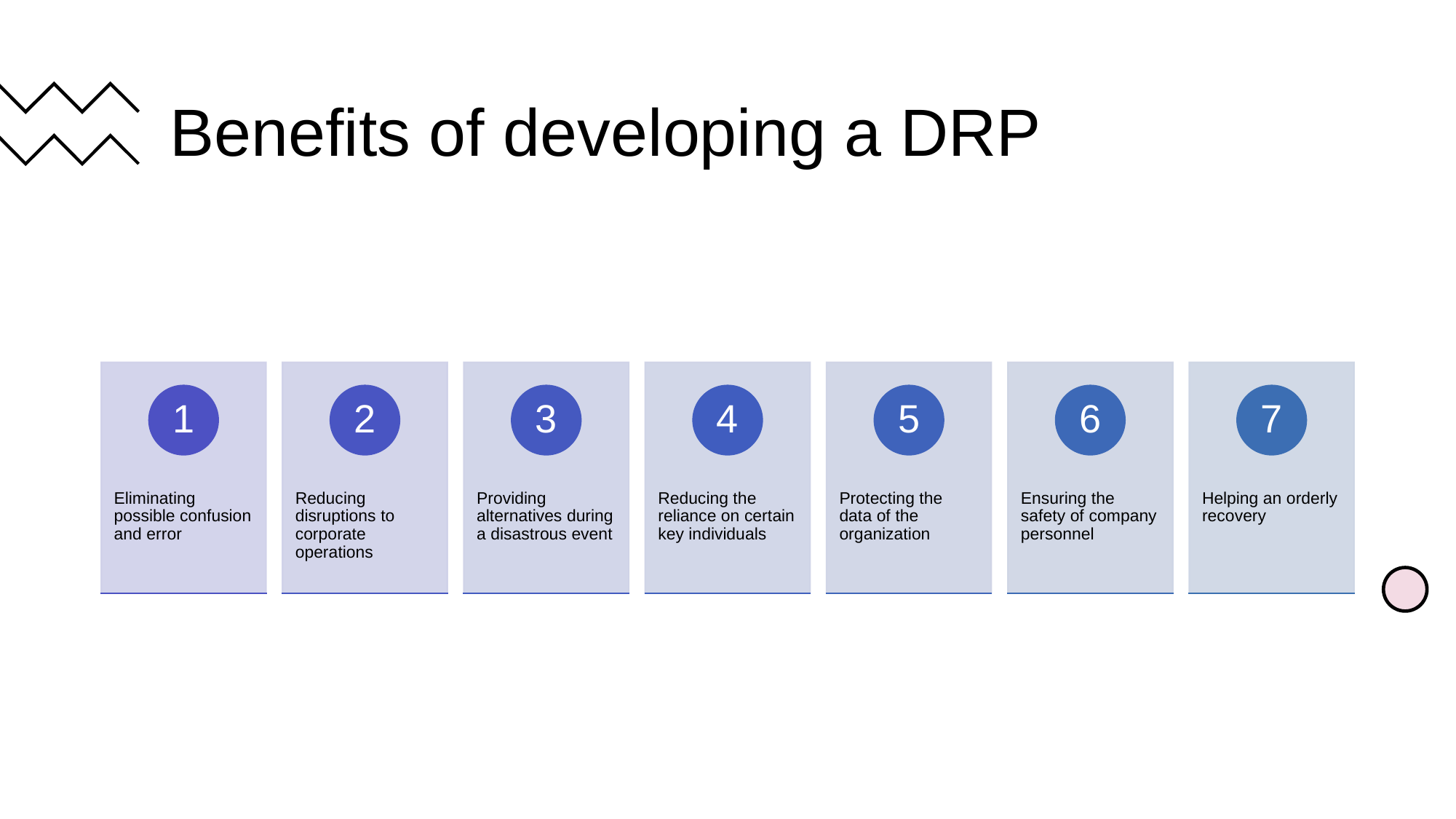

# Benefits of developing a DRP

Eliminating possible confusion and error
1
Reducing disruptions to corporate operations
2
Providing alternatives during a disastrous event
3
Reducing the reliance on certain key individuals
4
Protecting the data of the organization
5
Ensuring the safety of company personnel
6
Helping an orderly recovery
7